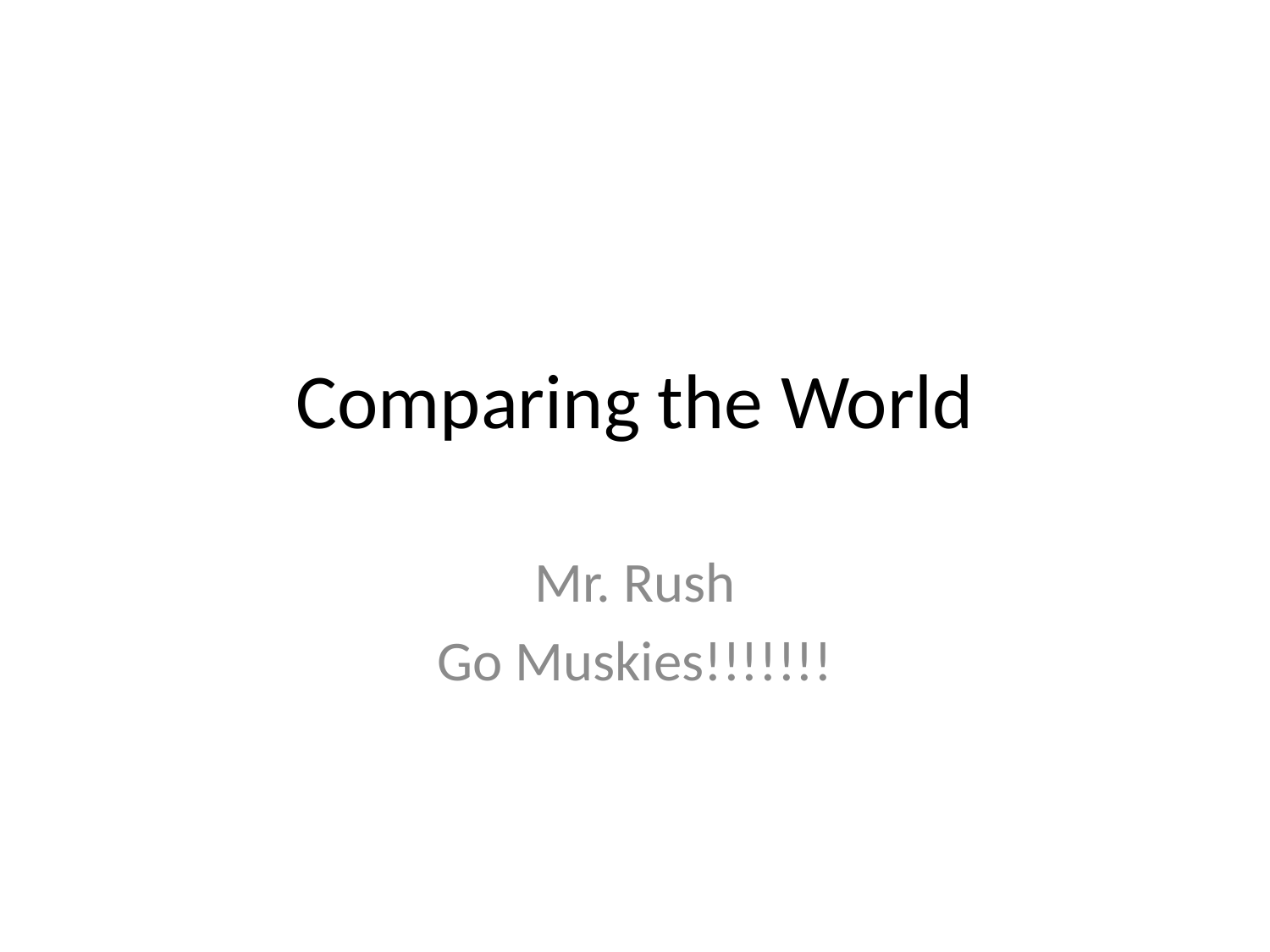

# Comparing the World
Mr. Rush
Go Muskies!!!!!!!